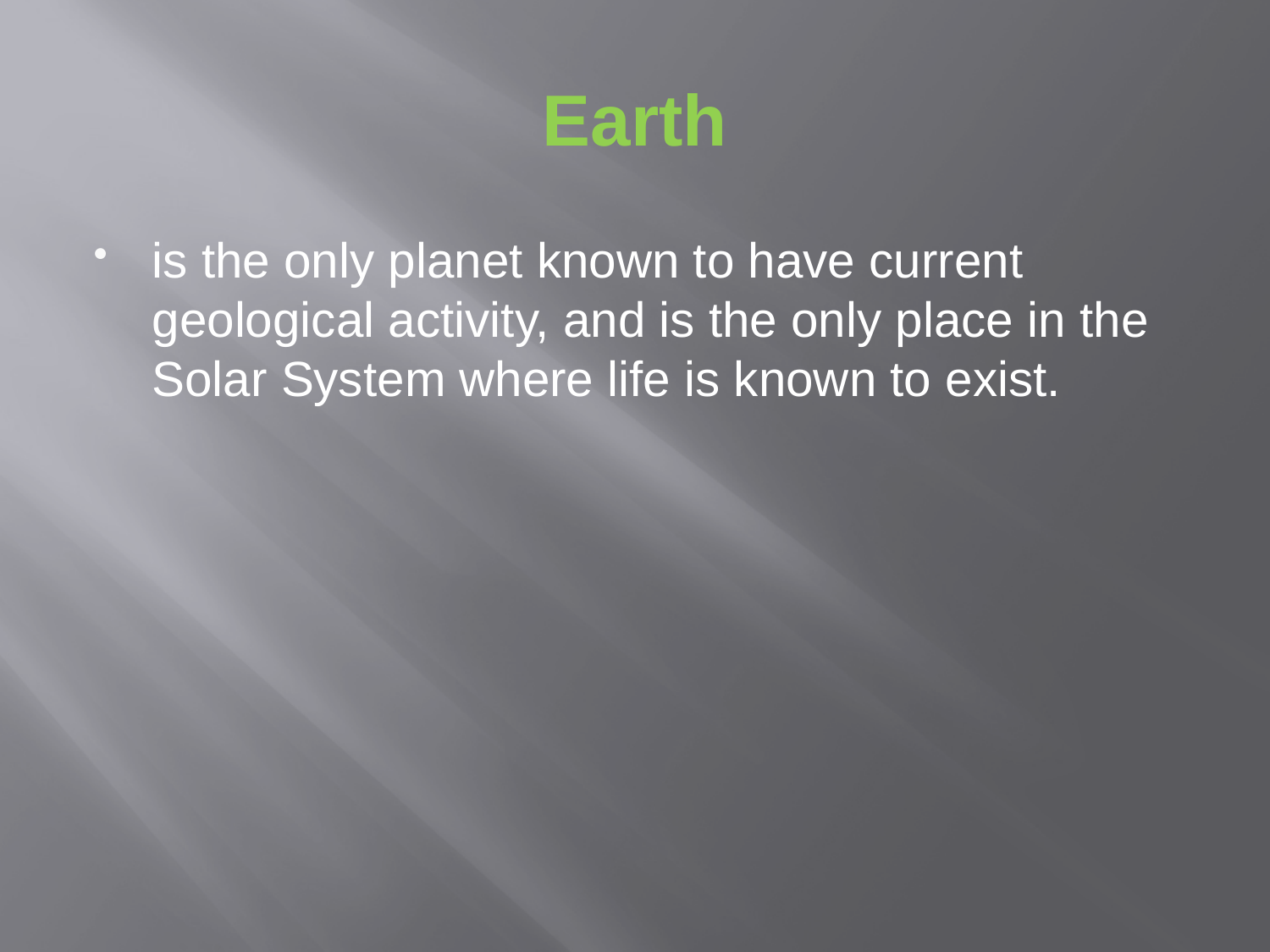

# Earth
is the only planet known to have current geological activity, and is the only place in the Solar System where life is known to exist.